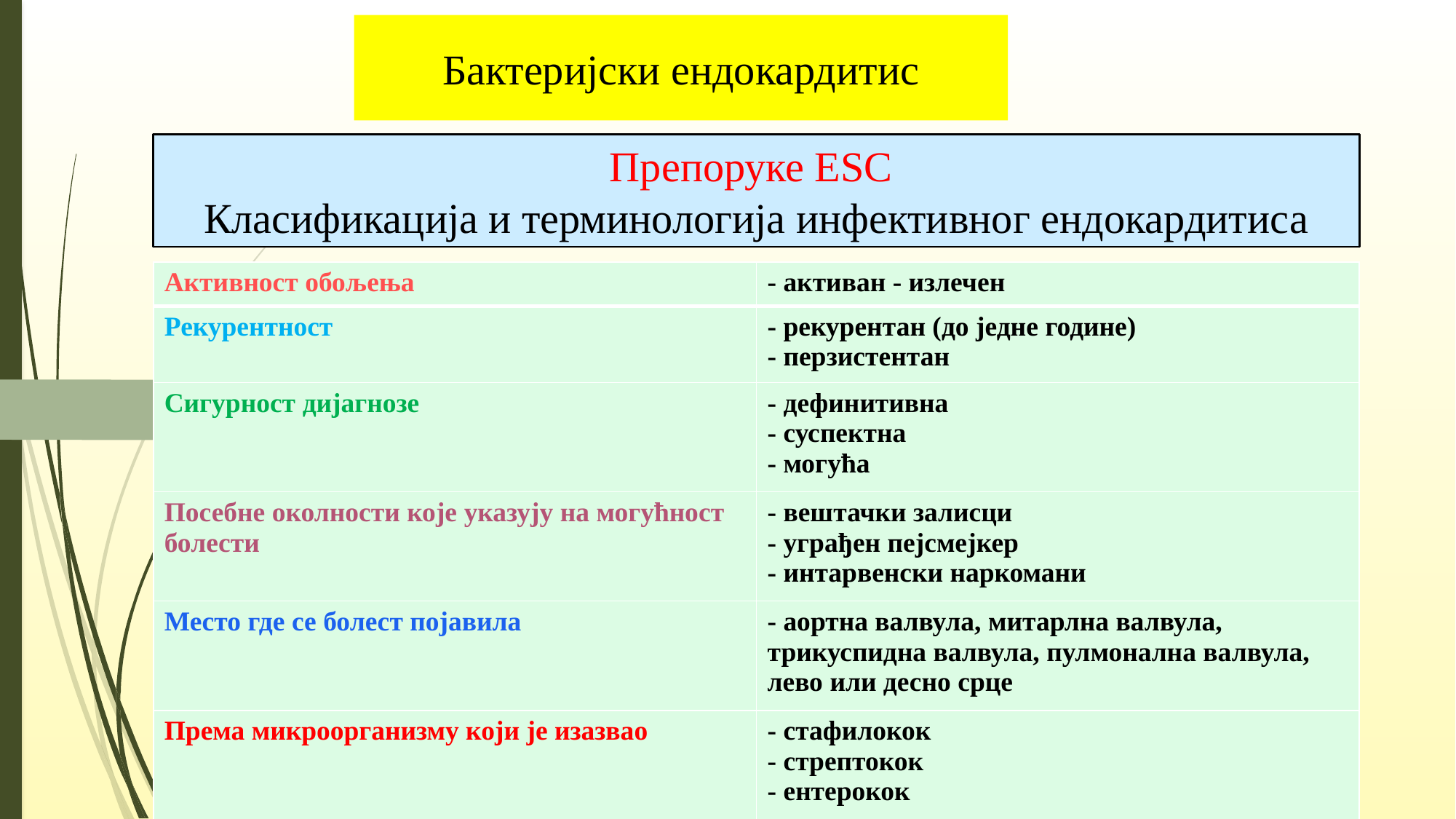

Бактеријски ендокардитис
Препоруке ESC
Класификација и терминологија инфективног ендокардитиса
| Активност обољења | - активан - излечен |
| --- | --- |
| Рекурентност | - рекурентан (до једне године) - перзистентан |
| Сигурност дијагнозе | - дефинитивна - суспектна - могућа |
| Посебне околности које указују на могућност болести | - вештачки залисци - уграђен пејсмејкер - интарвенски наркомани |
| Место где се болест појавила | - аортна валвула, митарлна валвула, трикуспидна валвула, пулмонална валвула, лево или десно срце |
| Према микроорганизму који је изазвао | - стафилокок - стрептокок - ентерокок |